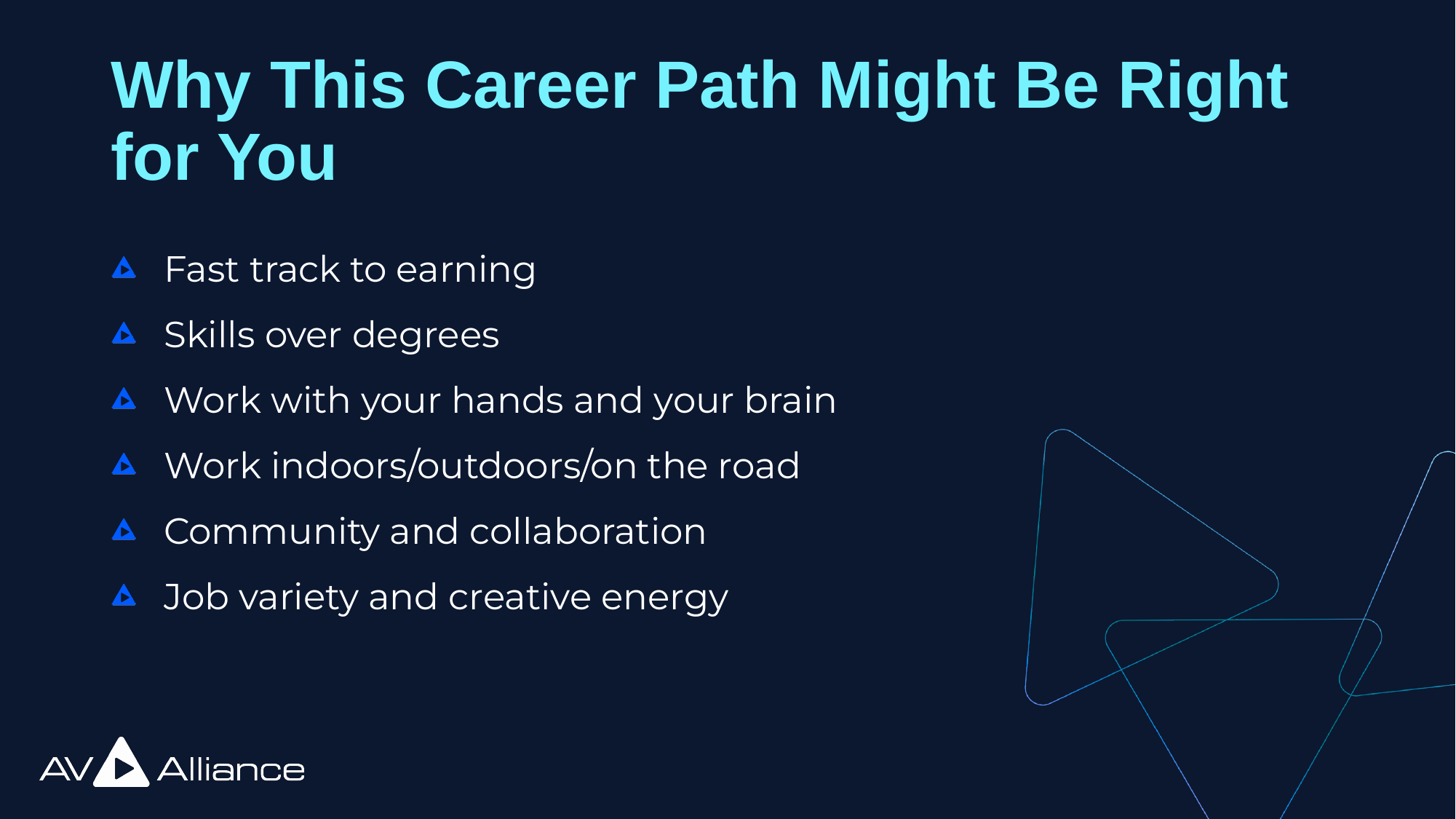

# Why This Career Path Might Be Right for You
Fast track to earning
Skills over degrees
Work with your hands and your brain
Work indoors/outdoors/on the road
Community and collaboration
Job variety and creative energy